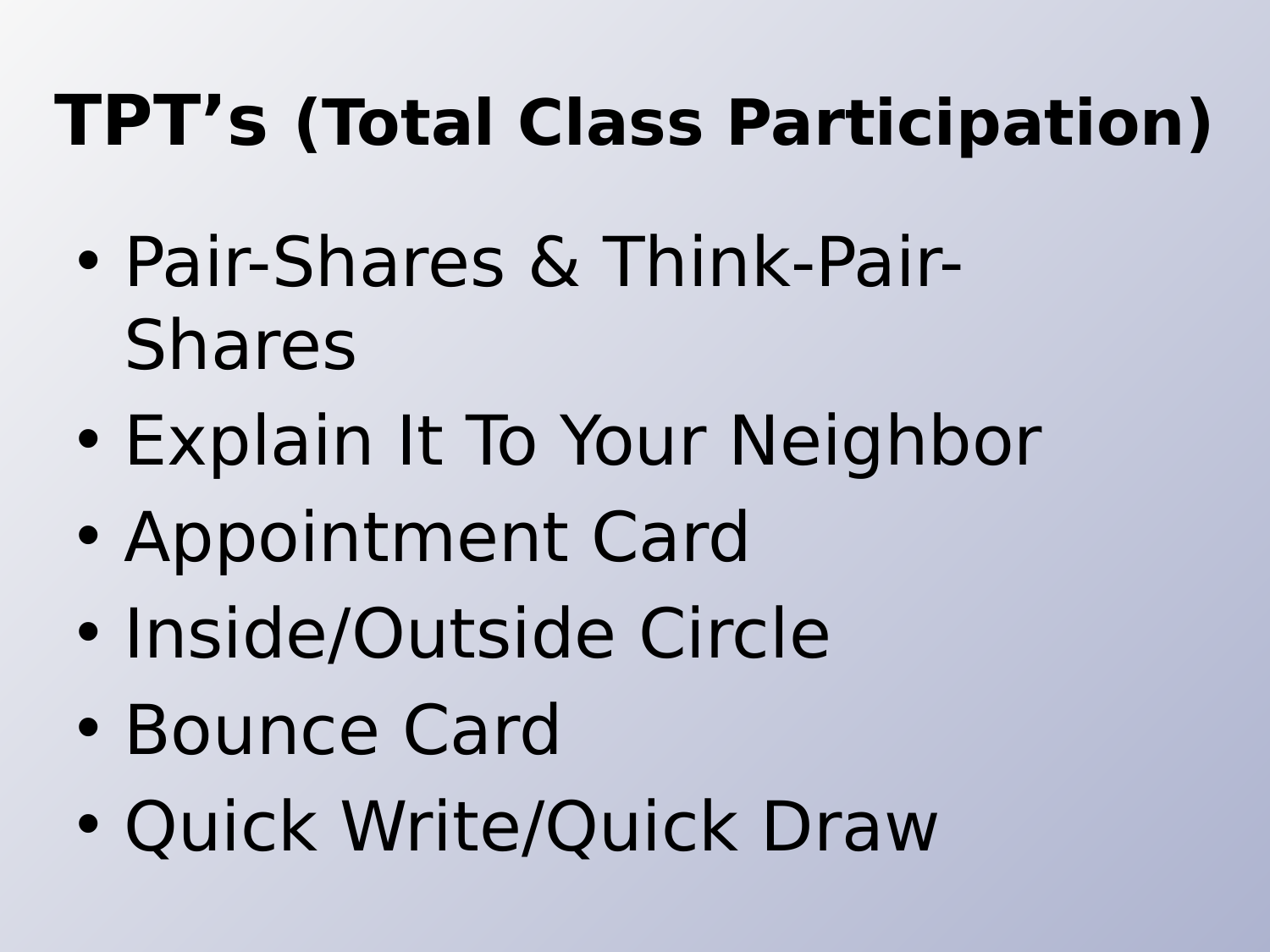

# TPT’s (Total Class Participation)
Pair-Shares & Think-Pair-Shares
Explain It To Your Neighbor
Appointment Card
Inside/Outside Circle
Bounce Card
Quick Write/Quick Draw